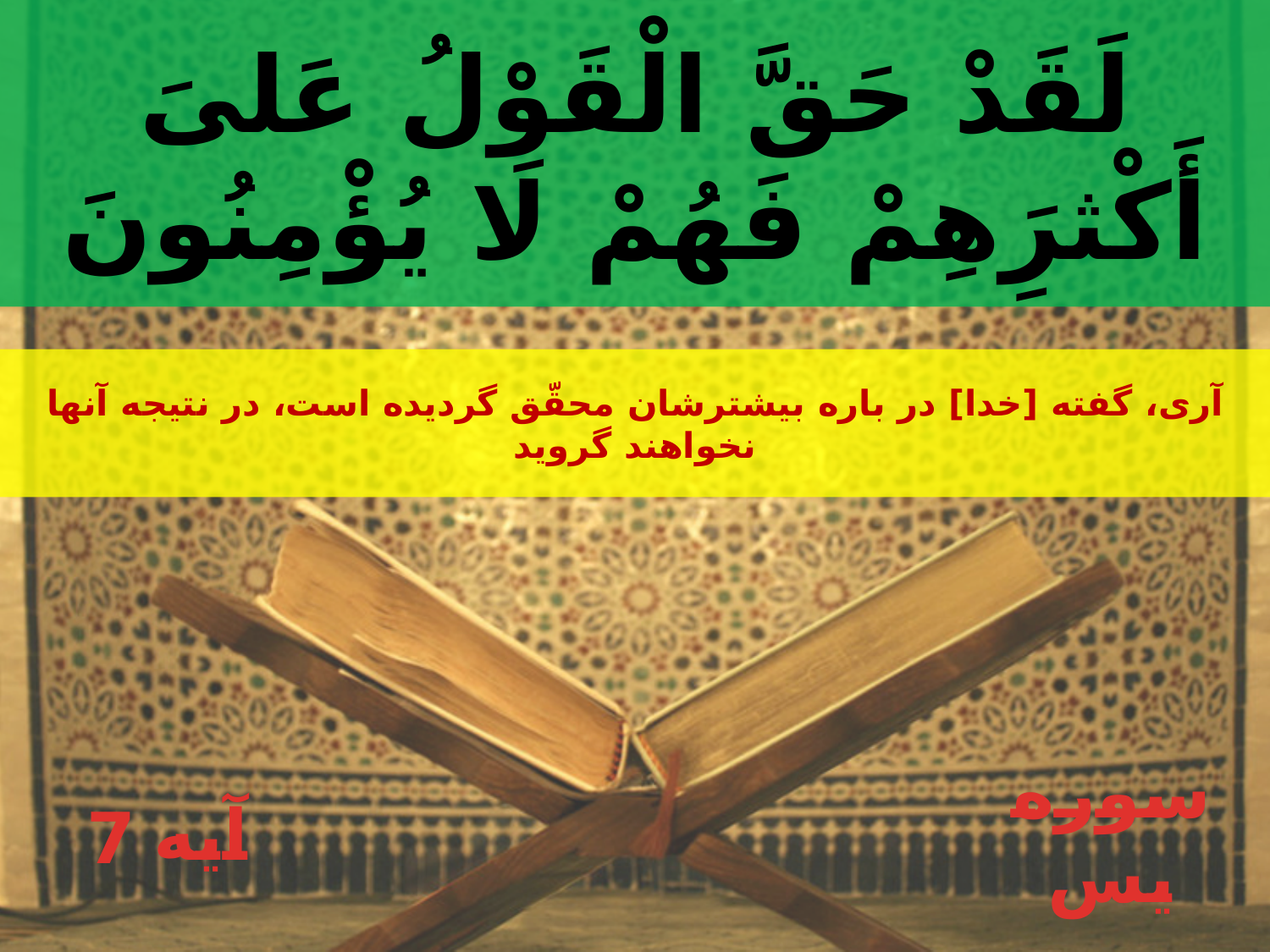

لَقَدْ حَقَّ الْقَوْلُ عَلىَ أَكْثرَِهِمْ فَهُمْ لَا يُؤْمِنُونَ
آرى، گفته [خدا] در باره بيشترشان محقّق گرديده است، در نتيجه آنها نخواهند گرويد
7